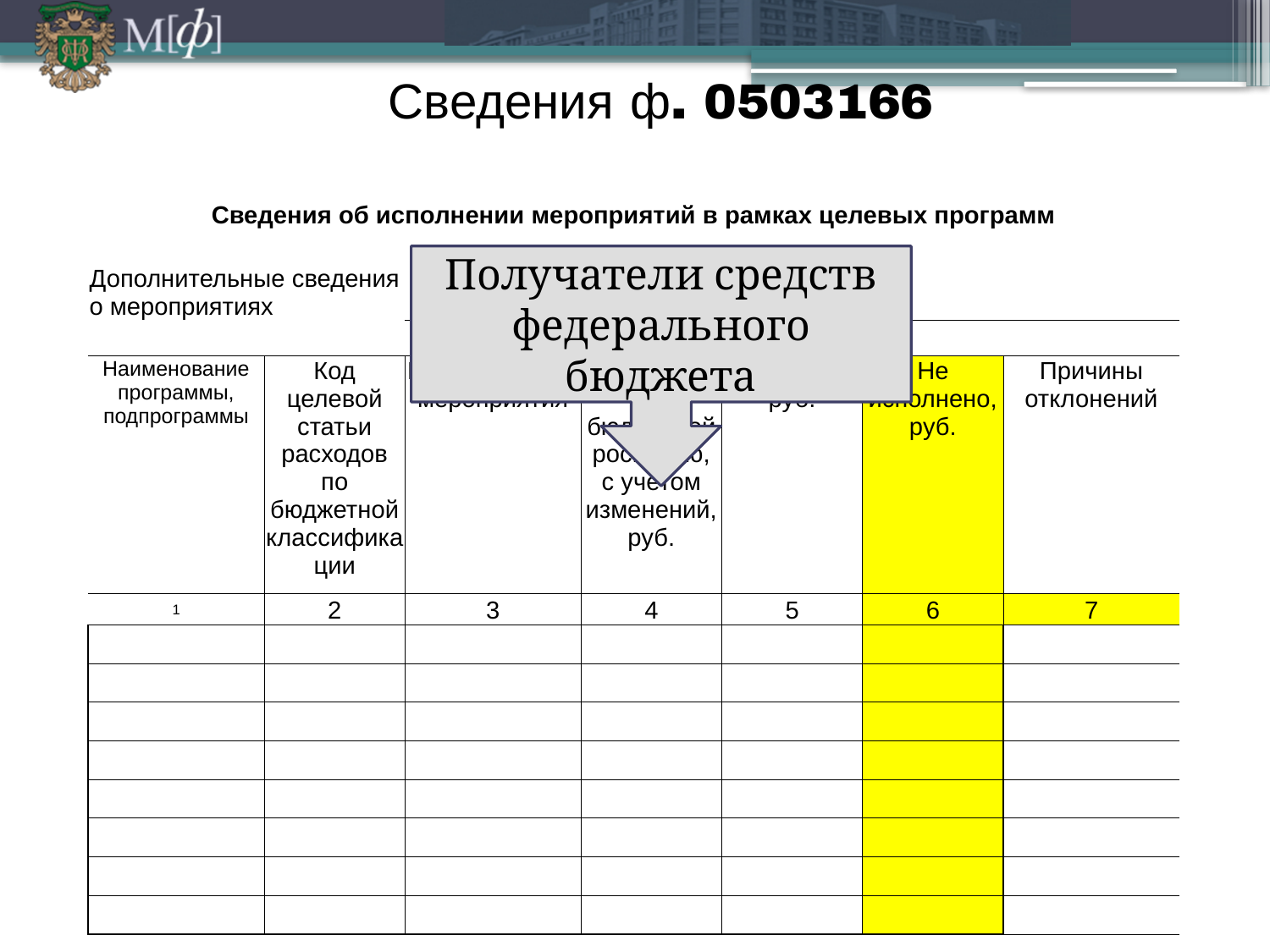

Сведения ф. 0503166
| Сведения об исполнении мероприятий в рамках целевых программ |  |  |  |  |  |  |  |  |  |  |  |  |  |  |  |  |  |  |  |  |  |  |  |  |  |  |  |  |  |  |  |  |  |  |  |  |  |  |  |  |  |  |  |  |  |  |  |  |  |  |  |  |  |  |  |  |  |  |  |  |  |  |  |  |  |  |  |  |  |  |  |  |  |  |  |  |  |  |  |  |  |  |  |  |  |  |  |  |  |  |  |  |  |  |  |  |  |  |  |  |  |  |  |  |  |  |  |  |  |  |  |  |  |  |  |  |  |  |  |  |  |  |  |
| --- | --- | --- | --- | --- | --- | --- | --- | --- | --- | --- | --- | --- | --- | --- | --- | --- | --- | --- | --- | --- | --- | --- | --- | --- | --- | --- | --- | --- | --- | --- | --- | --- | --- | --- | --- | --- | --- | --- | --- | --- | --- | --- | --- | --- | --- | --- | --- | --- | --- | --- | --- | --- | --- | --- | --- | --- | --- | --- | --- | --- | --- | --- | --- | --- | --- | --- | --- | --- | --- | --- | --- | --- | --- | --- | --- | --- | --- | --- | --- | --- | --- | --- | --- | --- | --- | --- | --- | --- | --- | --- | --- | --- | --- | --- | --- | --- | --- | --- | --- | --- | --- | --- | --- | --- | --- | --- | --- | --- | --- | --- | --- | --- | --- | --- | --- | --- | --- | --- | --- | --- | --- | --- | --- |
|  |  |  |  |  |  |  |  |  |  |  |  |  |  |  |  |  |  |  |  |  |  |  |  |  |  |  |  |  |  |  |  |  |  |  |  |  |  |  |  |  |  |  |  |  |  |  |  |  |  |  |  |  |  |  |  |  |  |  |  |  |  |  |  |  |  |  |  |  |  |  |  |  |  |  |  |  |  |  |  |  |  |  |  |  |  |  |  |  |  |  |  |  |  |  |  |  |  |  |  |  |  |  |  |  |  |  |  |  |  |  |  |  |  |  |  |  |  |  |  |  |  |  |  |
| Дополнительные сведения о мероприятиях |  |  |  |  |  |  |  |  |  |  |  |  |  |  |  |  |  |  |  |  |  |  |  |  |  |  |  |  |  |  |  |  |  |  |  |  |  |  |  |  |  |  |  |  |  |  |  |  |  |  |  |  |  |  |  |  |  |  |  |  |  |  |  |  |  |  |  |  |  |  |  |  |  |  |  |  |  |  |  |  |  |  |  |  |  |  |  |  |  |  |  |  |  |  |  |  |  |  |  |  |  |  |  |  |  |  |  |  |  |  |  |  |  |  |  |  |  |  |  |  |  |  |  |
|  |  |  |  |  |  |  |  |  |  |  |  |  |  |  |  |  |  |  |  |  |  |  |  |  |  |  |  |  |  |  |  |  |  |  |  |  |  |  |  |  |  |  |  |  |  |  |  |  |  |  |  |  |  |  |  |  |  |  |  |  |  |  |  |  |  |  |  |  |  |  |  |  |  |  |  |  |  |  |  |  |  |  |  |  |  |  |  |  |  |  |  |  |  |  |  |  |  |  |  |  |  |  |  |  |  |  |  |  |  |  |  |  |  |  |  |  |  |  |  |  |  |  |  |
| Наименование программы, подпрограммы |  |  |  |  |  |  |  |  |  |  |  |  |  |  |  |  |  |  |  | Код целевой статьи расходов по бюджетной классификации |  |  |  |  |  |  |  |  |  |  |  |  |  |  |  | Наименование мероприятия |  |  |  |  |  |  |  |  |  |  |  |  |  |  |  |  |  |  |  | Утверждено бюджетной росписью, с учетом изменений, руб. |  |  |  |  |  |  |  |  |  |  |  |  |  |  |  | Исполнено, руб. |  |  |  |  |  |  |  |  |  |  |  |  |  |  |  | Не исполнено, руб. |  |  |  |  |  |  |  |  |  |  |  |  |  |  |  | Причины отклонений |  |  |  |  |  |  |  |  |  |  |  |  |  |  |  |  |  |  |  |
| 1 |  |  |  |  |  |  |  |  |  |  |  |  |  |  |  |  |  |  |  | 2 |  |  |  |  |  |  |  |  |  |  |  |  |  |  |  | 3 |  |  |  |  |  |  |  |  |  |  |  |  |  |  |  |  |  |  |  | 4 |  |  |  |  |  |  |  |  |  |  |  |  |  |  |  | 5 |  |  |  |  |  |  |  |  |  |  |  |  |  |  |  | 6 |  |  |  |  |  |  |  |  |  |  |  |  |  |  |  | 7 |  |  |  |  |  |  |  |  |  |  |  |  |  |  |  |  |  |  |  |
|  |  |  |  |  |  |  |  |  |  |  |  |  |  |  |  |  |  |  |  |  |  |  |  |  |  |  |  |  |  |  |  |  |  |  |  |  |  |  |  |  |  |  |  |  |  |  |  |  |  |  |  |  |  |  |  |  |  |  |  |  |  |  |  |  |  |  |  |  |  |  |  |  |  |  |  |  |  |  |  |  |  |  |  |  |  |  |  |  |  |  |  |  |  |  |  |  |  |  |  |  |  |  |  |  |  |  |  |  |  |  |  |  |  |  |  |  |  |  |  |  |  |  |  |
|  |  |  |  |  |  |  |  |  |  |  |  |  |  |  |  |  |  |  |  |  |  |  |  |  |  |  |  |  |  |  |  |  |  |  |  |  |  |  |  |  |  |  |  |  |  |  |  |  |  |  |  |  |  |  |  |  |  |  |  |  |  |  |  |  |  |  |  |  |  |  |  |  |  |  |  |  |  |  |  |  |  |  |  |  |  |  |  |  |  |  |  |  |  |  |  |  |  |  |  |  |  |  |  |  |  |  |  |  |  |  |  |  |  |  |  |  |  |  |  |  |  |  |  |
|  |  |  |  |  |  |  |  |  |  |  |  |  |  |  |  |  |  |  |  |  |  |  |  |  |  |  |  |  |  |  |  |  |  |  |  |  |  |  |  |  |  |  |  |  |  |  |  |  |  |  |  |  |  |  |  |  |  |  |  |  |  |  |  |  |  |  |  |  |  |  |  |  |  |  |  |  |  |  |  |  |  |  |  |  |  |  |  |  |  |  |  |  |  |  |  |  |  |  |  |  |  |  |  |  |  |  |  |  |  |  |  |  |  |  |  |  |  |  |  |  |  |  |  |
|  |  |  |  |  |  |  |  |  |  |  |  |  |  |  |  |  |  |  |  |  |  |  |  |  |  |  |  |  |  |  |  |  |  |  |  |  |  |  |  |  |  |  |  |  |  |  |  |  |  |  |  |  |  |  |  |  |  |  |  |  |  |  |  |  |  |  |  |  |  |  |  |  |  |  |  |  |  |  |  |  |  |  |  |  |  |  |  |  |  |  |  |  |  |  |  |  |  |  |  |  |  |  |  |  |  |  |  |  |  |  |  |  |  |  |  |  |  |  |  |  |  |  |  |
|  |  |  |  |  |  |  |  |  |  |  |  |  |  |  |  |  |  |  |  |  |  |  |  |  |  |  |  |  |  |  |  |  |  |  |  |  |  |  |  |  |  |  |  |  |  |  |  |  |  |  |  |  |  |  |  |  |  |  |  |  |  |  |  |  |  |  |  |  |  |  |  |  |  |  |  |  |  |  |  |  |  |  |  |  |  |  |  |  |  |  |  |  |  |  |  |  |  |  |  |  |  |  |  |  |  |  |  |  |  |  |  |  |  |  |  |  |  |  |  |  |  |  |  |
|  |  |  |  |  |  |  |  |  |  |  |  |  |  |  |  |  |  |  |  |  |  |  |  |  |  |  |  |  |  |  |  |  |  |  |  |  |  |  |  |  |  |  |  |  |  |  |  |  |  |  |  |  |  |  |  |  |  |  |  |  |  |  |  |  |  |  |  |  |  |  |  |  |  |  |  |  |  |  |  |  |  |  |  |  |  |  |  |  |  |  |  |  |  |  |  |  |  |  |  |  |  |  |  |  |  |  |  |  |  |  |  |  |  |  |  |  |  |  |  |  |  |  |  |
|  |  |  |  |  |  |  |  |  |  |  |  |  |  |  |  |  |  |  |  |  |  |  |  |  |  |  |  |  |  |  |  |  |  |  |  |  |  |  |  |  |  |  |  |  |  |  |  |  |  |  |  |  |  |  |  |  |  |  |  |  |  |  |  |  |  |  |  |  |  |  |  |  |  |  |  |  |  |  |  |  |  |  |  |  |  |  |  |  |  |  |  |  |  |  |  |  |  |  |  |  |  |  |  |  |  |  |  |  |  |  |  |  |  |  |  |  |  |  |  |  |  |  |  |
|  |  |  |  |  |  |  |  |  |  |  |  |  |  |  |  |  |  |  |  |  |  |  |  |  |  |  |  |  |  |  |  |  |  |  |  |  |  |  |  |  |  |  |  |  |  |  |  |  |  |  |  |  |  |  |  |  |  |  |  |  |  |  |  |  |  |  |  |  |  |  |  |  |  |  |  |  |  |  |  |  |  |  |  |  |  |  |  |  |  |  |  |  |  |  |  |  |  |  |  |  |  |  |  |  |  |  |  |  |  |  |  |  |  |  |  |  |  |  |  |  |  |  |  |
Получатели средств федерального бюджета